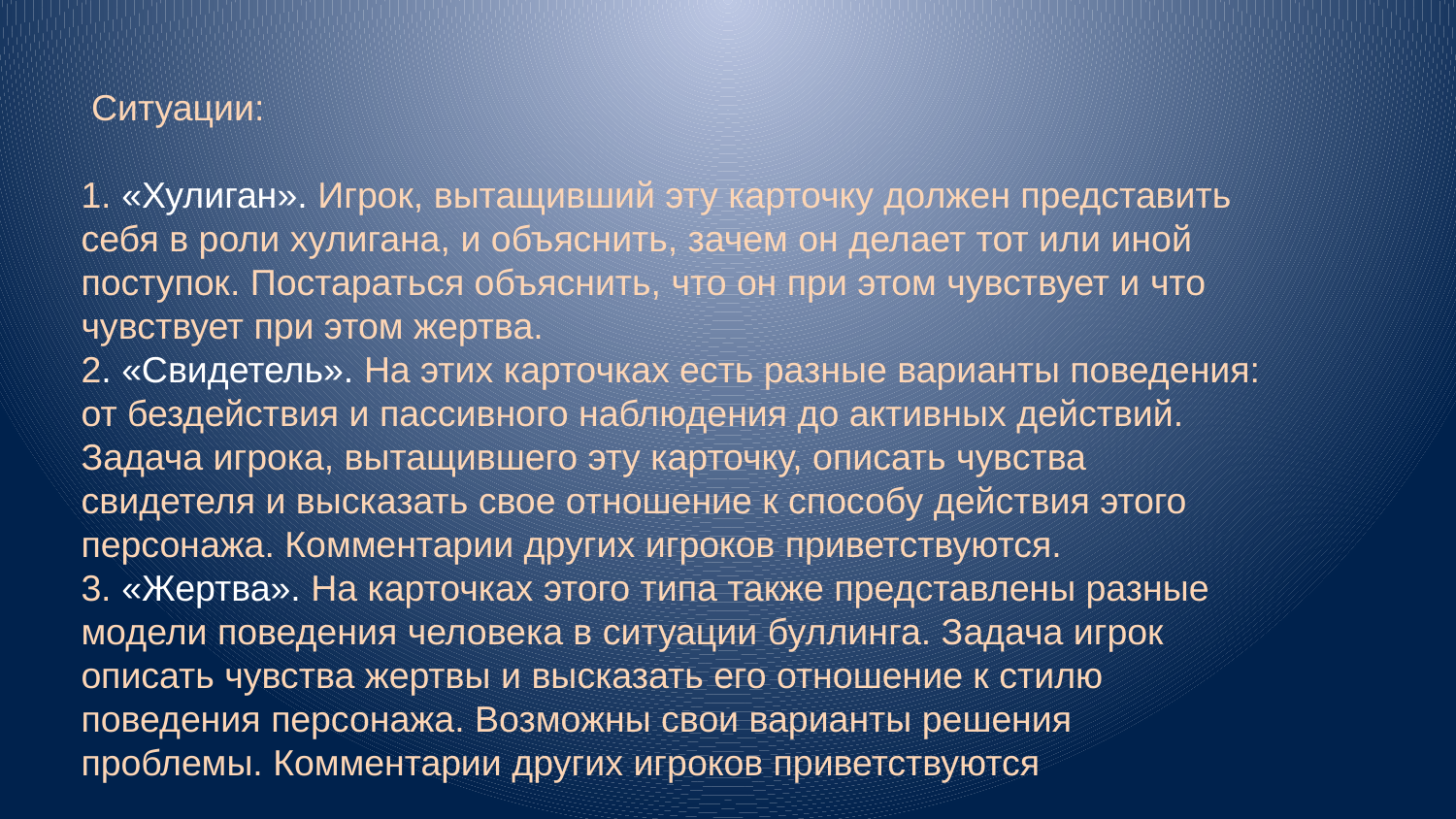

Ситуации:

1. «Хулиган». Игрок, вытащивший эту карточку должен представить себя в роли хулигана, и объяснить, зачем он делает тот или иной поступок. Постараться объяснить, что он при этом чувствует и что чувствует при этом жертва.
2. «Свидетель». На этих карточках есть разные варианты поведения: от бездействия и пассивного наблюдения до активных действий. Задача игрока, вытащившего эту карточку, описать чувства свидетеля и высказать свое отношение к способу действия этого персонажа. Комментарии других игроков приветствуются.
3. «Жертва». На карточках этого типа также представлены разные модели поведения человека в ситуации буллинга. Задача игрок описать чувства жертвы и высказать его отношение к стилю поведения персонажа. Возможны свои варианты решения проблемы. Комментарии других игроков приветствуются